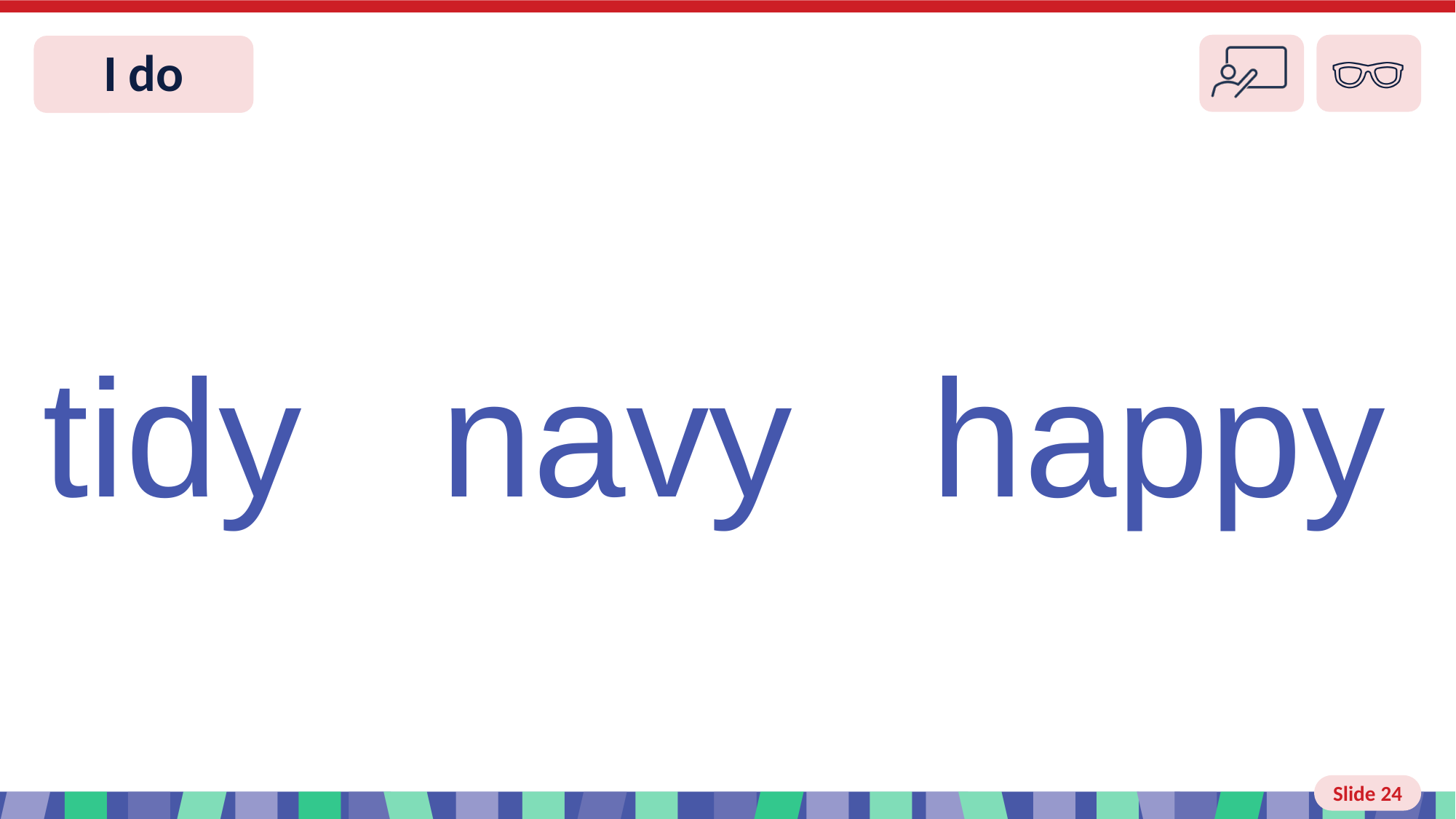

# Slide 24 I do
tidy   navy   happy